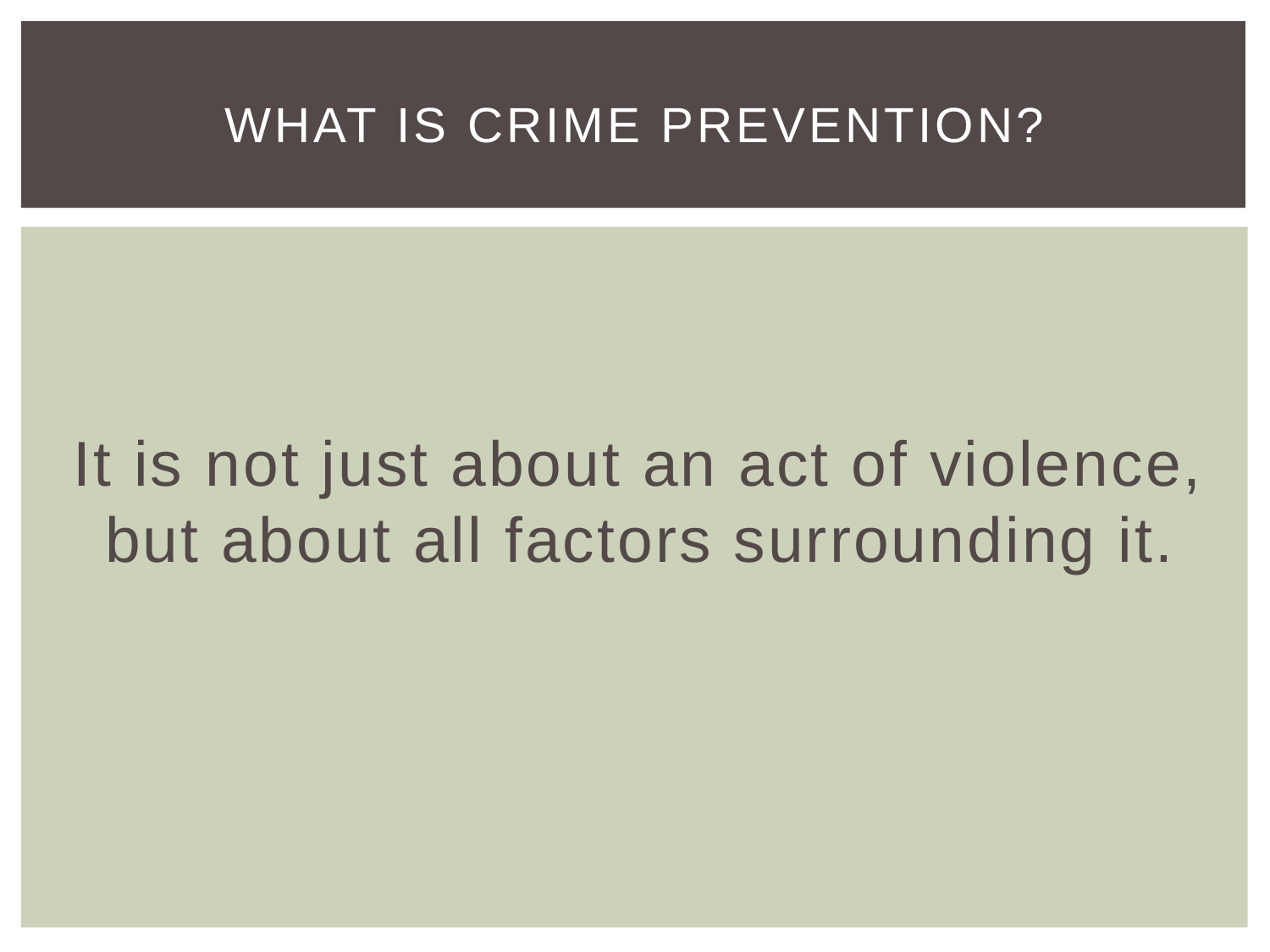

# What is Crime prevention?

It is not just about an act of violence, but about all factors surrounding it.